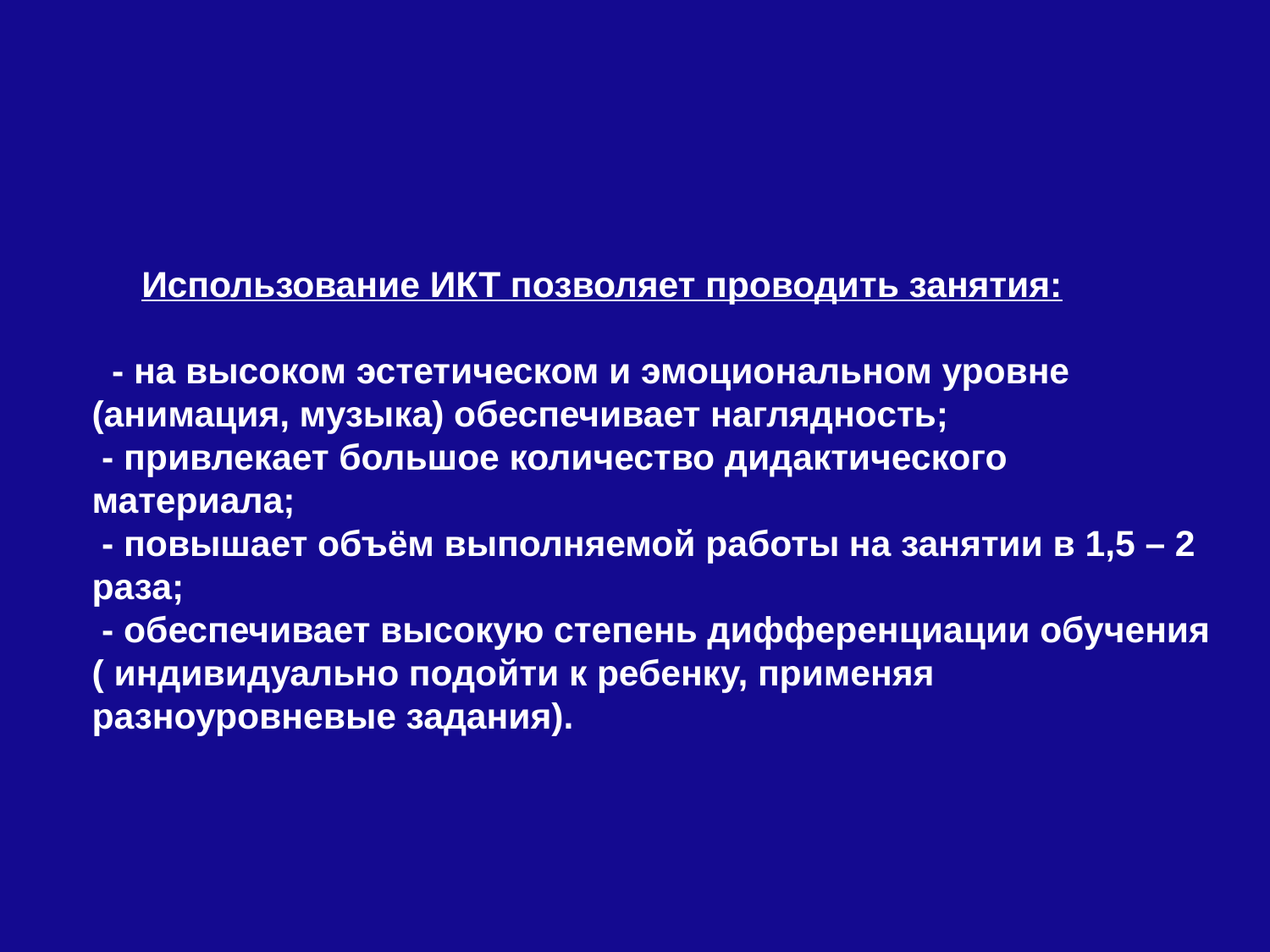

Использование ИКТ позволяет проводить занятия:
  - на высоком эстетическом и эмоциональном уровне (анимация, музыка) обеспечивает наглядность;
 - привлекает большое количество дидактического материала;
 - повышает объём выполняемой работы на занятии в 1,5 – 2 раза;
 - обеспечивает высокую степень дифференциации обучения ( индивидуально подойти к ребенку, применяя разноуровневые задания).